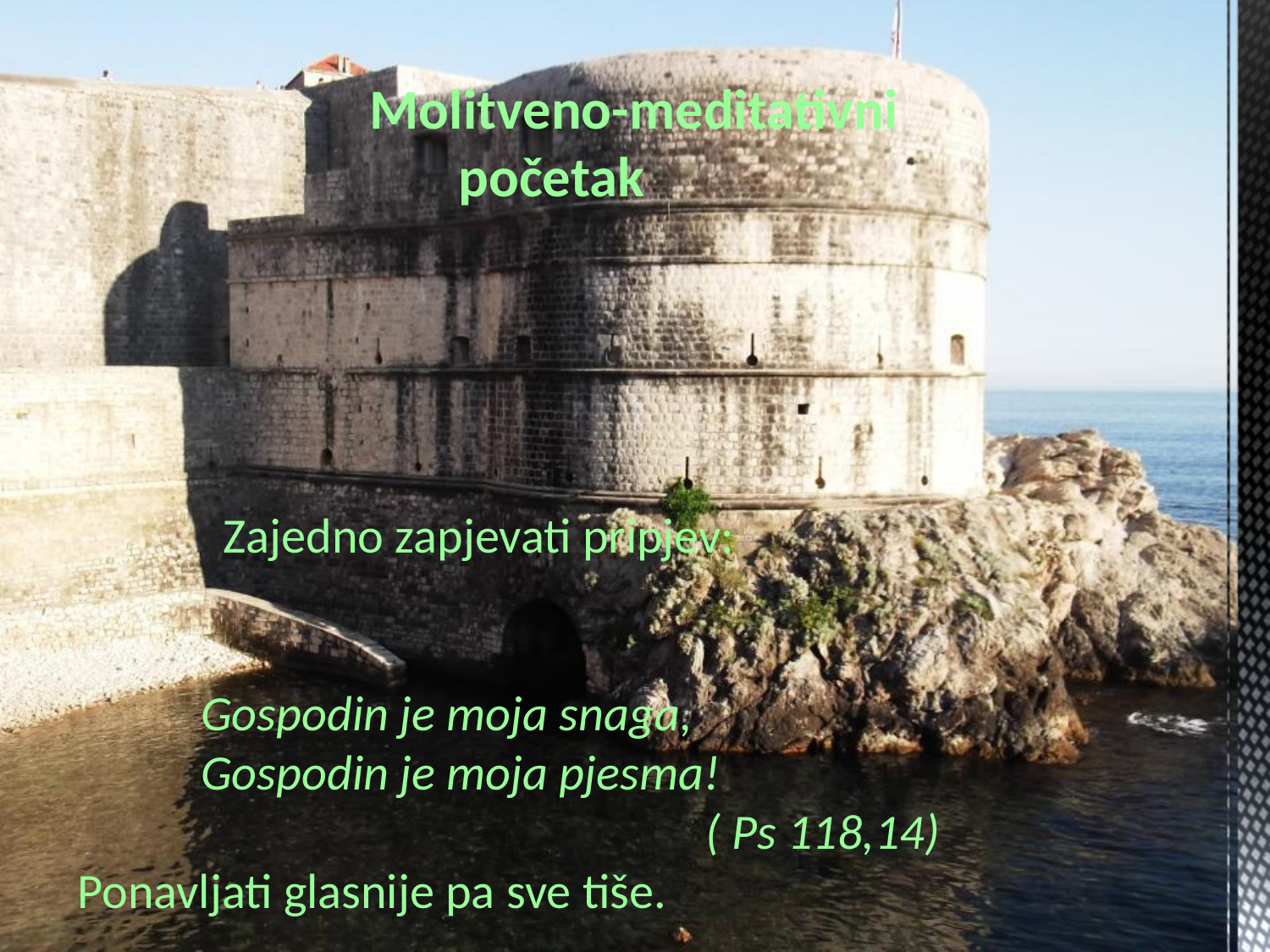

Molitveno-meditativni
                              početak

             Zajedno zapjevati pripjev:

           Gospodin je moja snaga,
           Gospodin je moja pjesma!
                                                        ( Ps 118,14)
Ponavljati glasnije pa sve tiše.